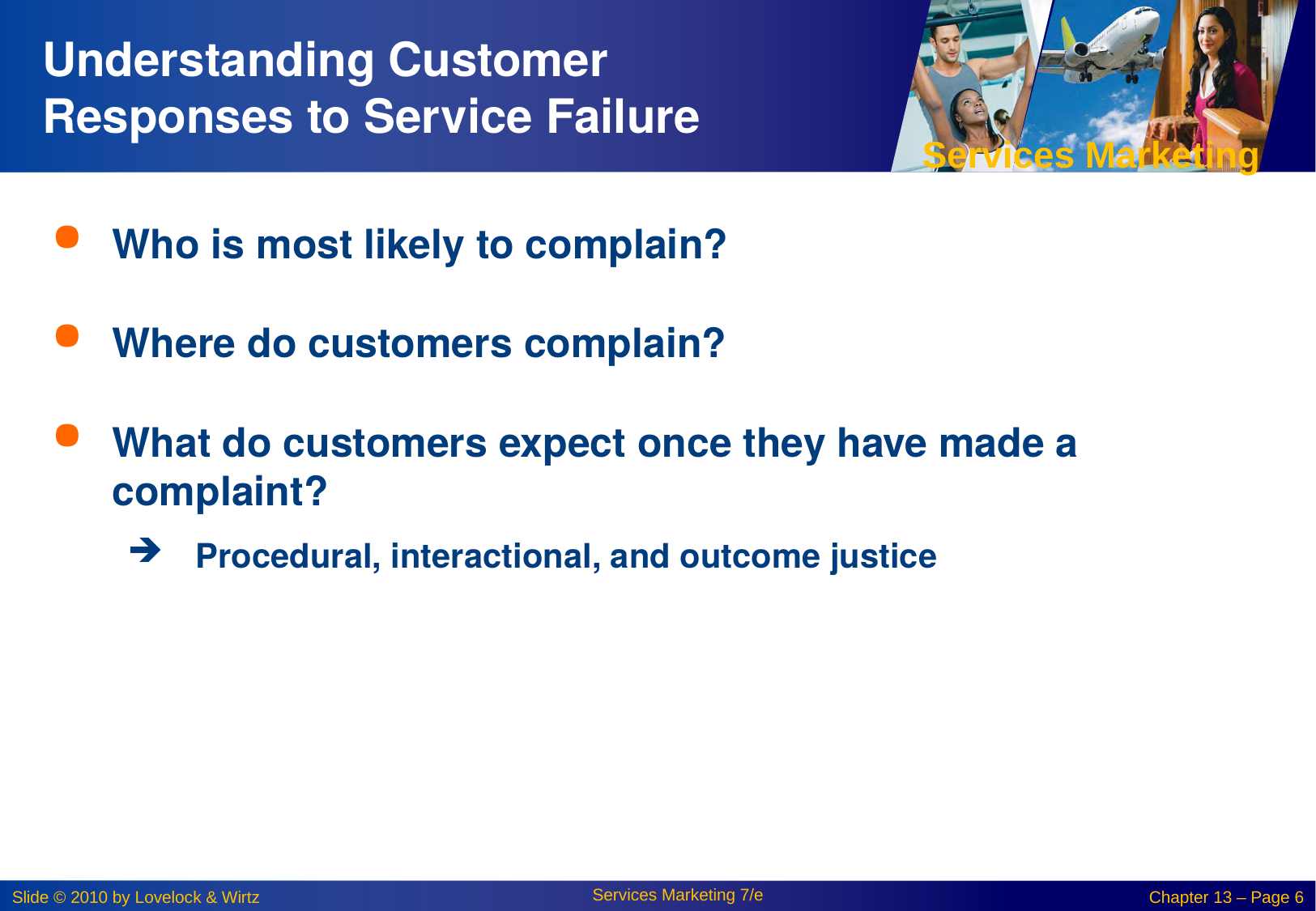

# Understanding Customer Responses to Service Failure
Who is most likely to complain?
Where do customers complain?
What do customers expect once they have made a complaint?
Procedural, interactional, and outcome justice